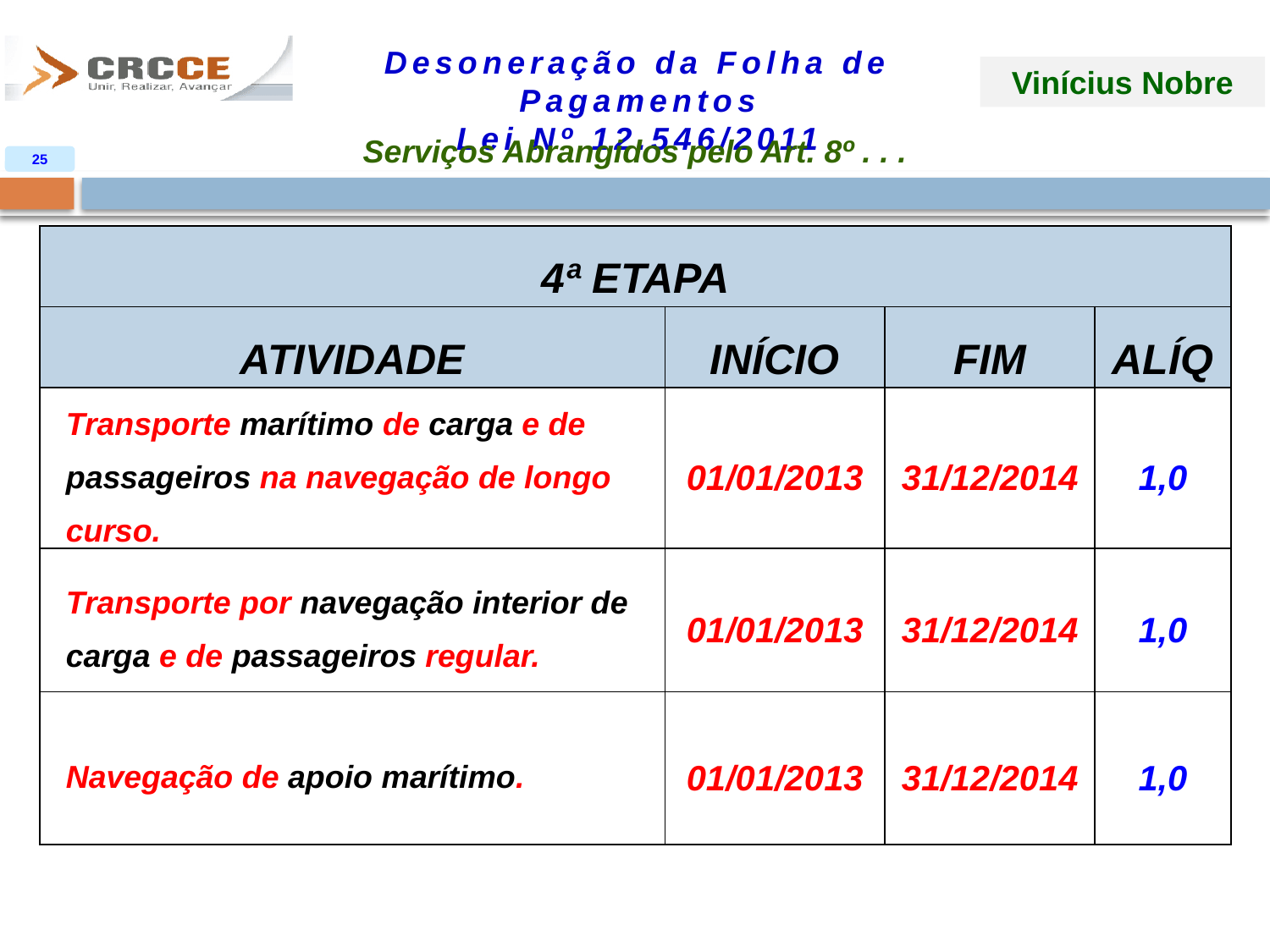

Serviços Abrangidos pelo Art. 8º . . .
25
| 4ª ETAPA |  |  |  |
| --- | --- | --- | --- |
| ATIVIDADE | INÍCIO | FIM | ALÍQ |
| Transporte marítimo de carga e de passageiros na navegação de longo curso. | 01/01/2013 | 31/12/2014 | 1,0 |
| Transporte por navegação interior de carga e de passageiros regular. | 01/01/2013 | 31/12/2014 | 1,0 |
| Navegação de apoio marítimo. | 01/01/2013 | 31/12/2014 | 1,0 |